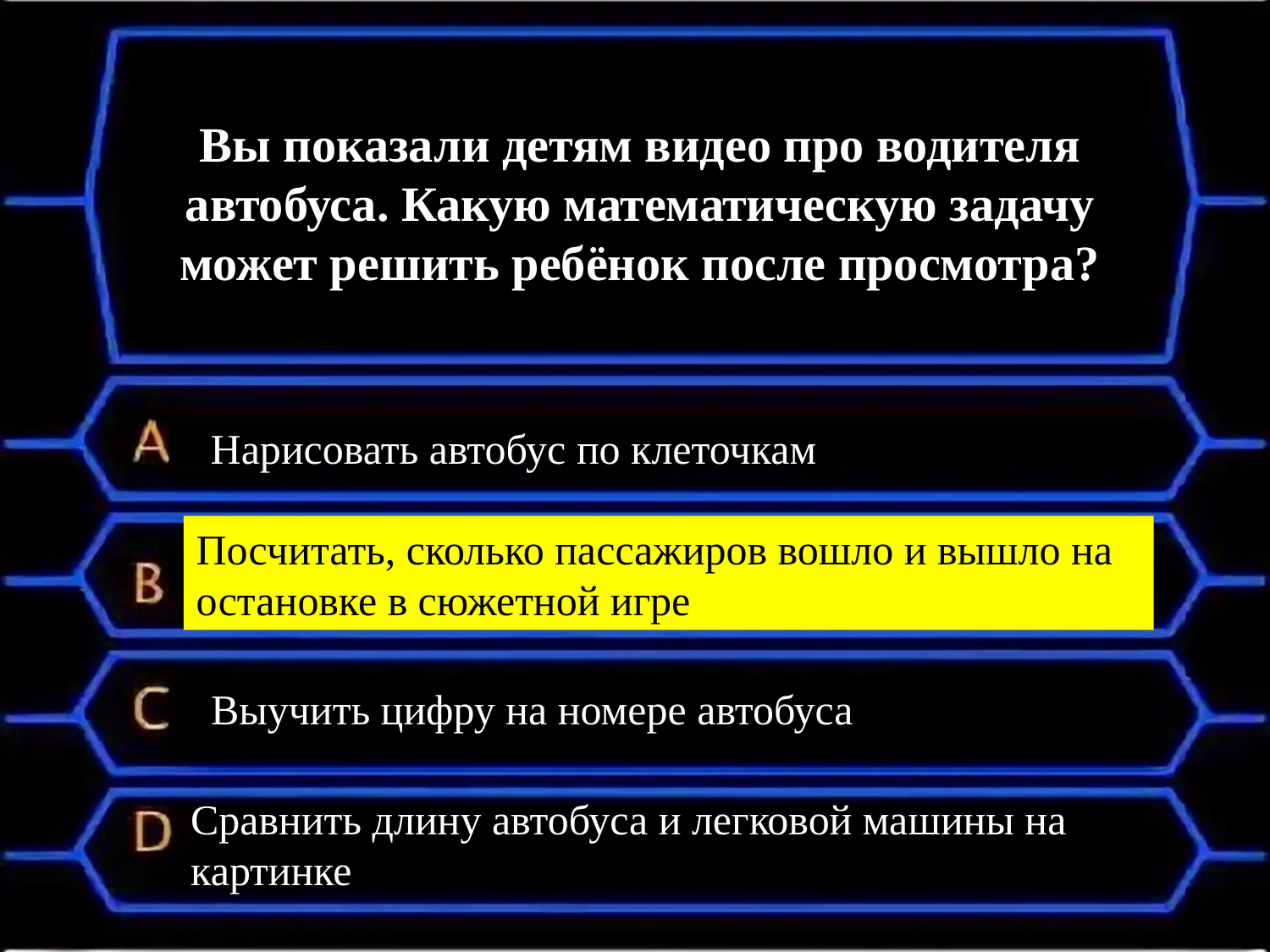

Вы показали детям видео про водителя автобуса. Какую математическую задачу может решить ребёнок после просмотра?
Нарисовать автобус по клеточкам

Посчитать, сколько пассажиров вошло и вышло на остановке в сюжетной игре
Выучить цифру на номере автобуса
Сравнить длину автобуса и легковой машины на картинке